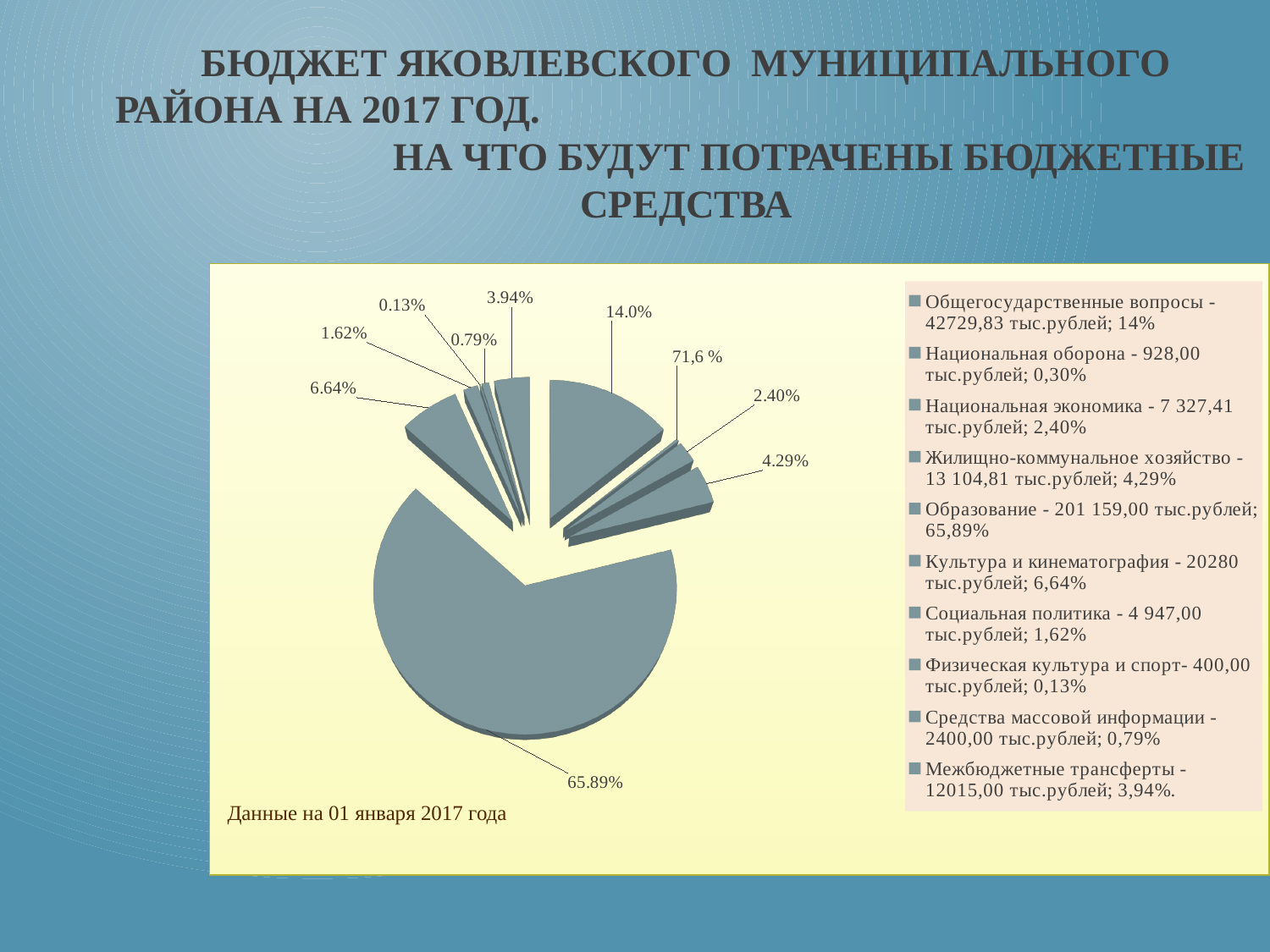

Бюджет Яковлевского  муниципального района на 2017 год.                                                                                                    на что будут потрачены бюджетные средства

[unsupported chart]

Данные на 01 января 2017 года